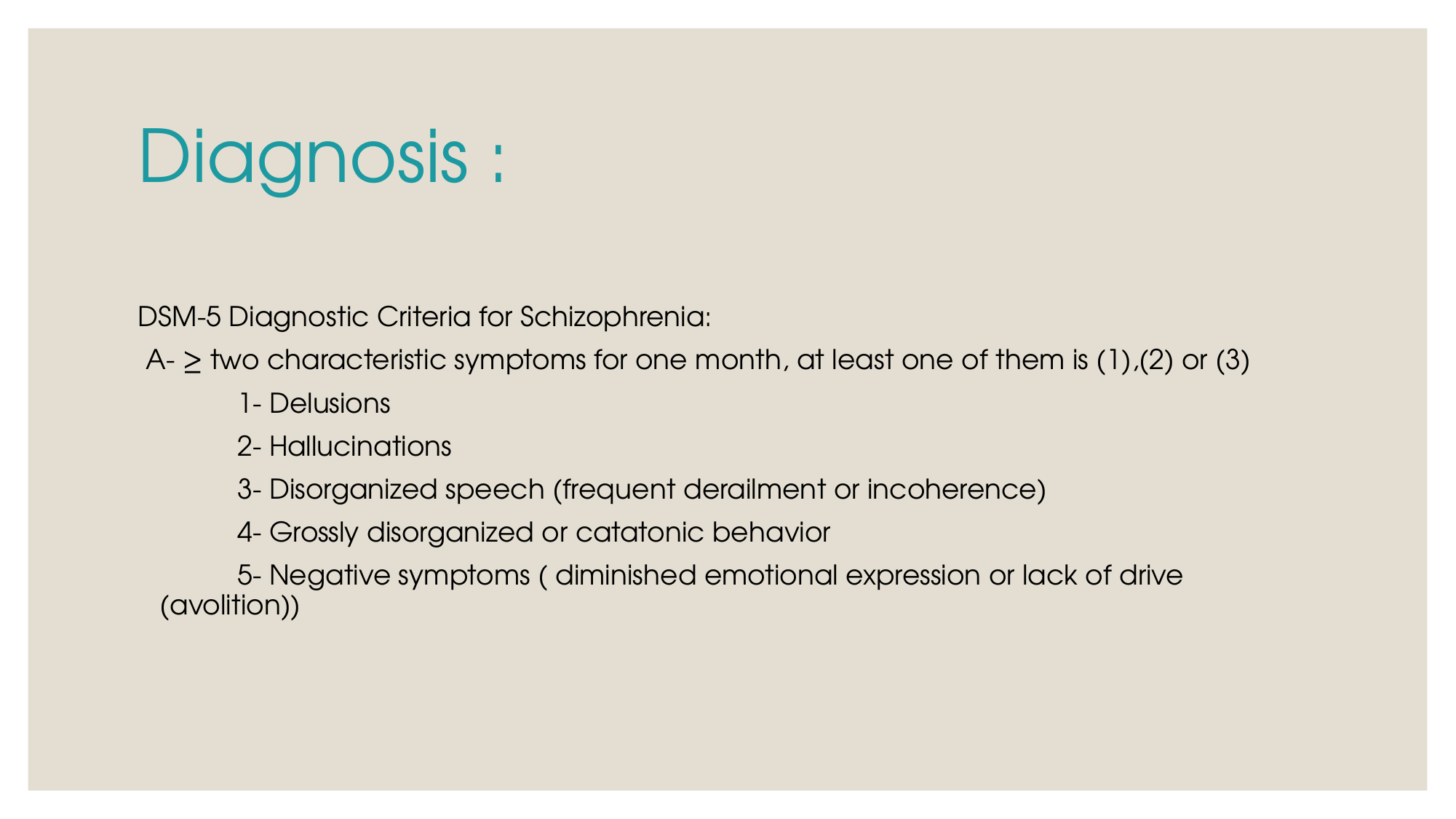

# Diagnosis :

DSM-5 Diagnostic Criteria for Schizophrenia:
 A- ≥ two characteristic symptoms for one month, at least one of them is (1),(2) or (3)
             1- Delusions
             2- Hallucinations
             3- Disorganized speech (frequent derailment or incoherence)
             4- Grossly disorganized or catatonic behavior
             5- Negative symptoms ( diminished emotional expression or lack of drive (avolition))